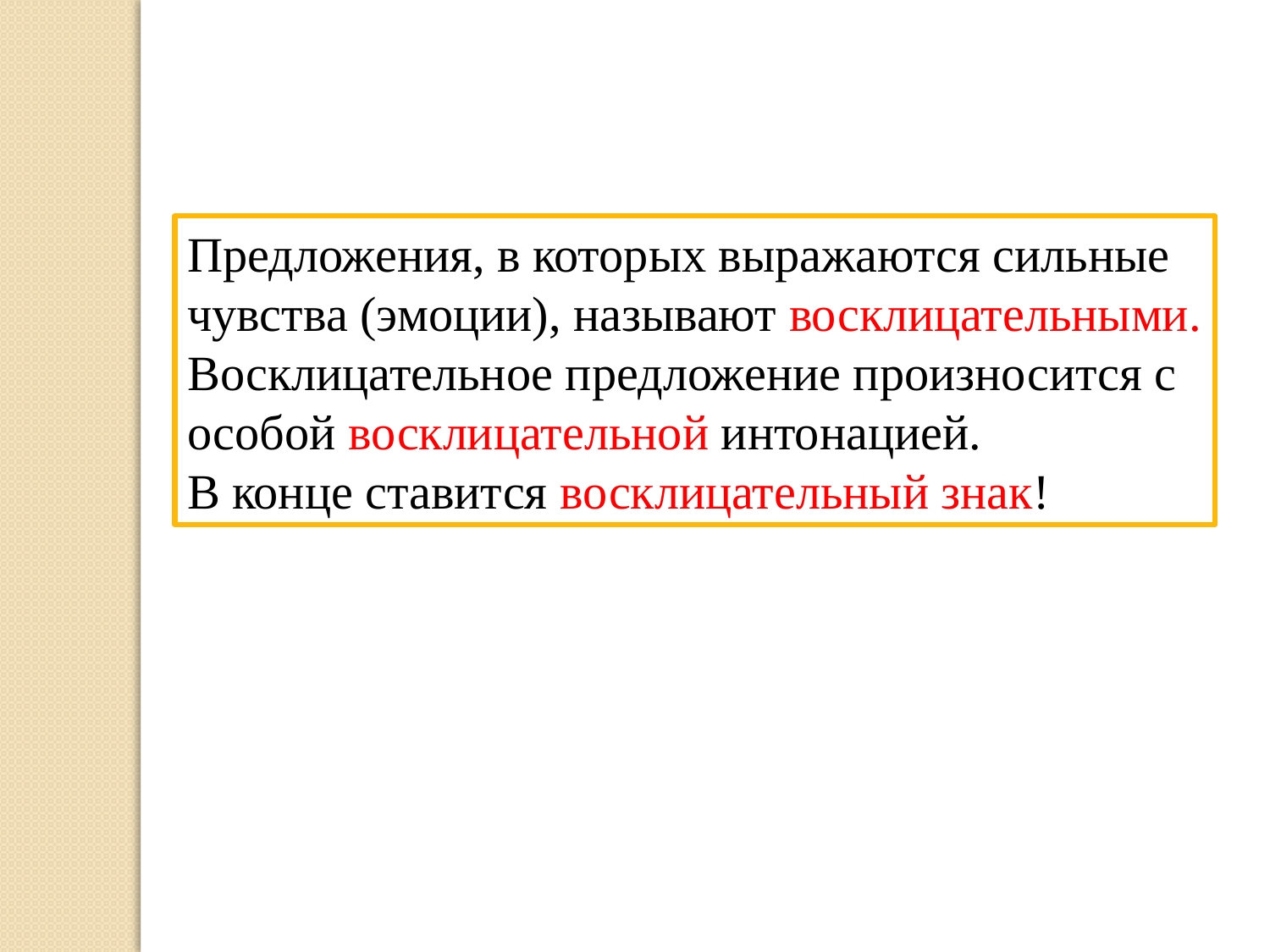

Предложения, в которых выражаются сильные чувства (эмоции), называют восклицательными.
Восклицательное предложение произносится с особой восклицательной интонацией.
В конце ставится восклицательный знак!